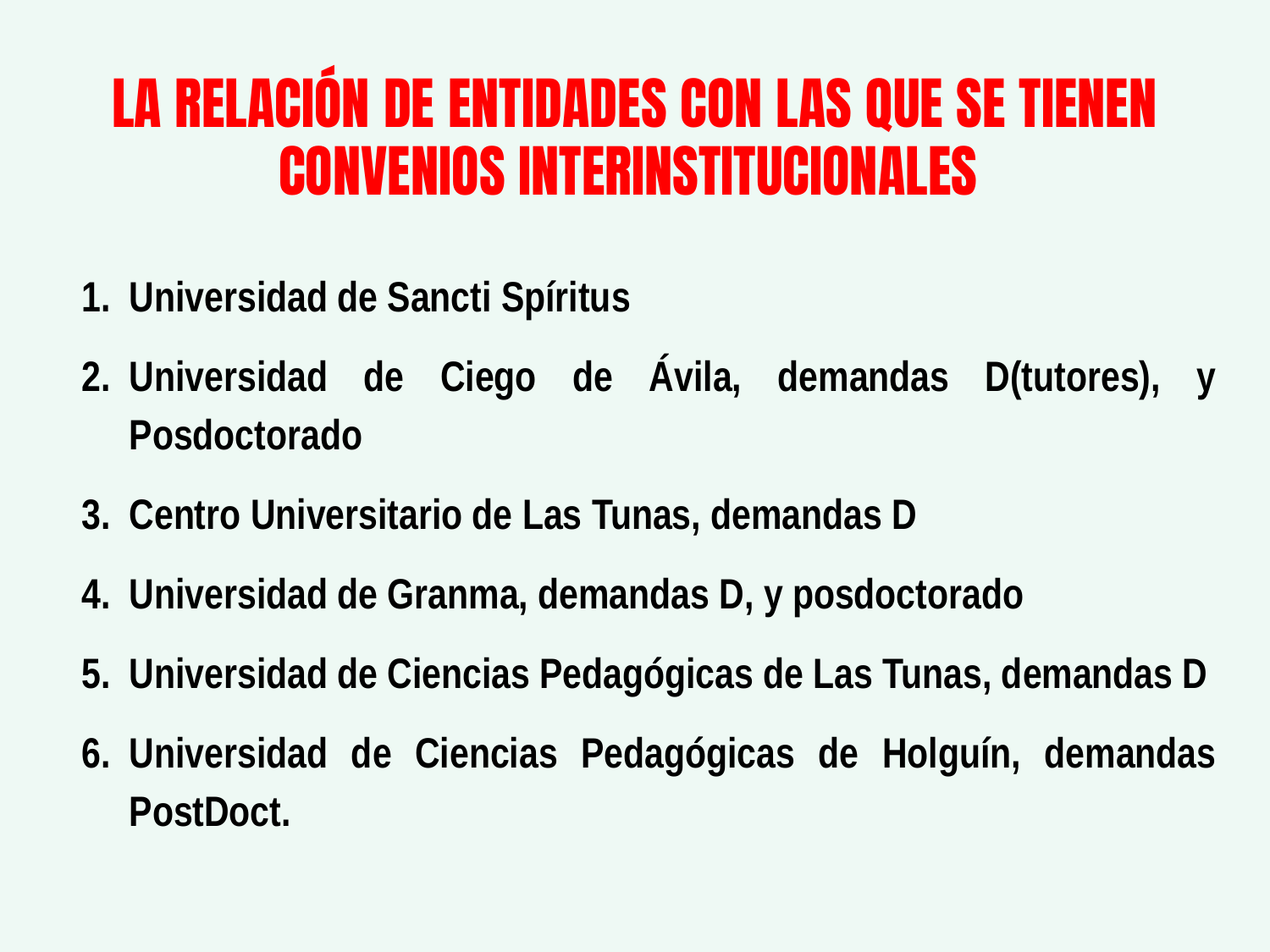

LA RELACIÓN DE ENTIDADES CON LAS QUE SE TIENEN CONVENIOS INTERINSTITUCIONALES
Universidad de Sancti Spíritus
Universidad de Ciego de Ávila, demandas D(tutores), y Posdoctorado
Centro Universitario de Las Tunas, demandas D
Universidad de Granma, demandas D, y posdoctorado
Universidad de Ciencias Pedagógicas de Las Tunas, demandas D
Universidad de Ciencias Pedagógicas de Holguín, demandas PostDoct.